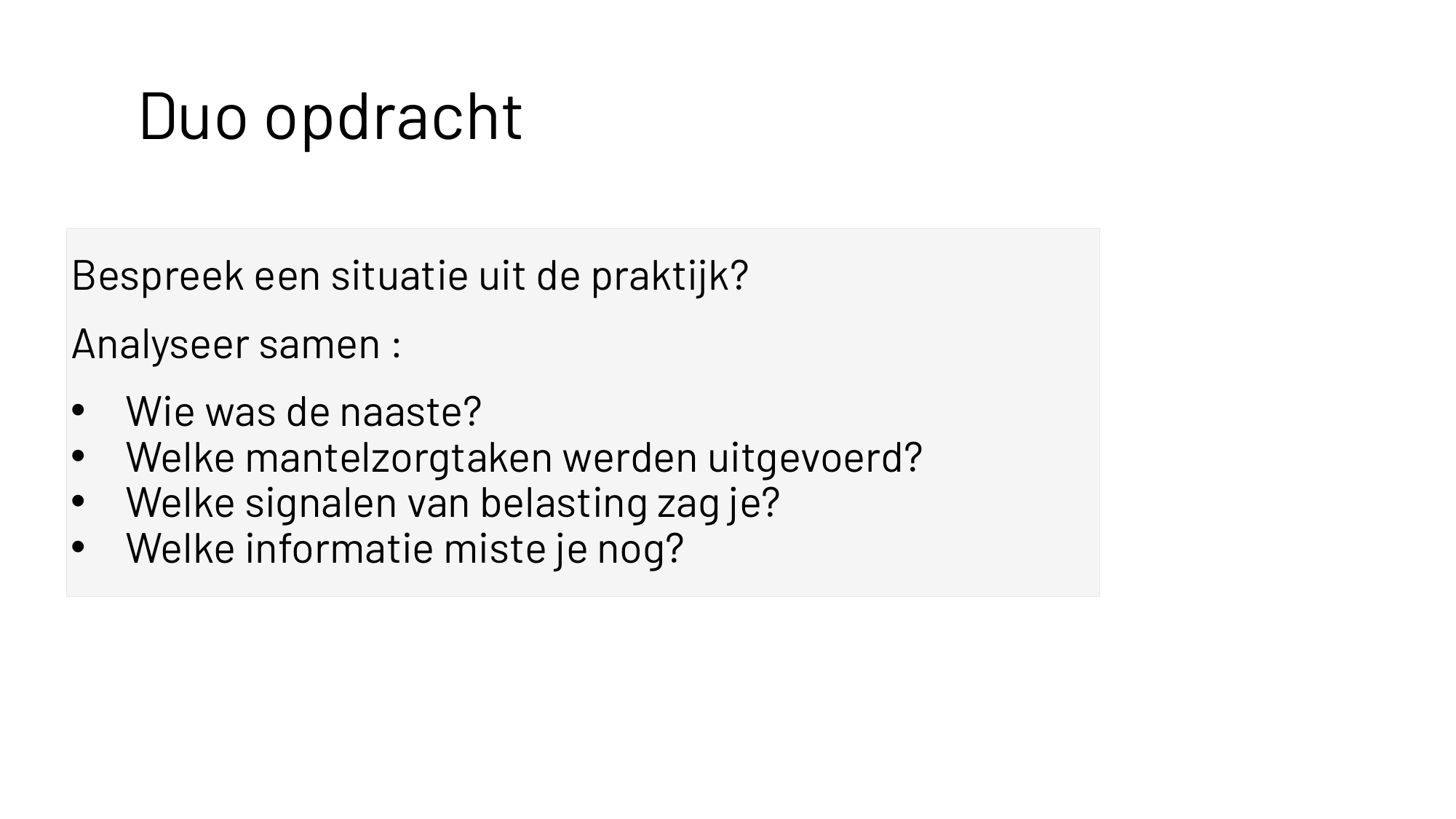

# Duo opdracht
| Bespreek een situatie uit de praktijk? Analyseer samen : Wie was de naaste? Welke mantelzorgtaken werden uitgevoerd? Welke signalen van belasting zag je? Welke informatie miste je nog? |
| --- |
|  |